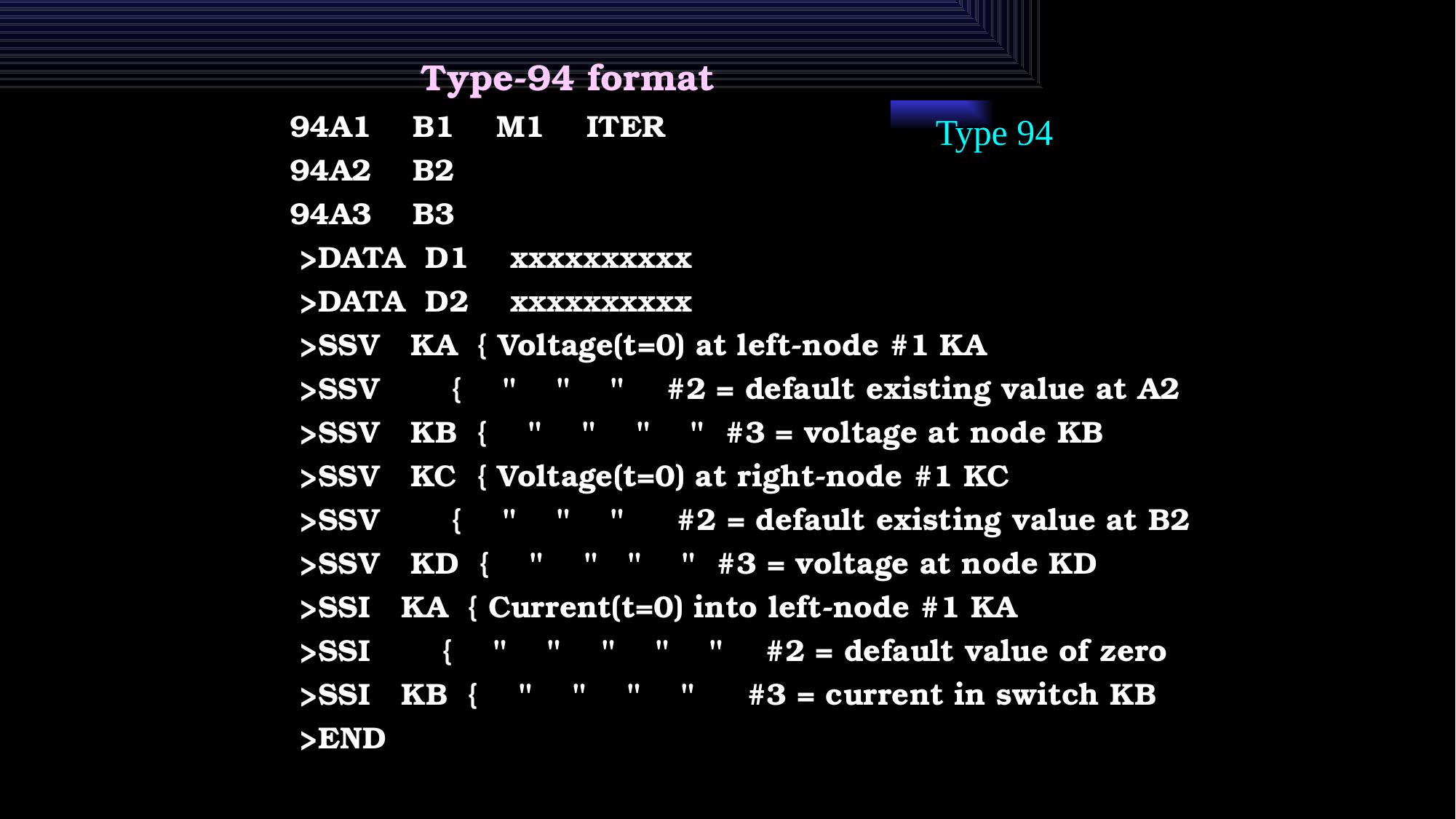

Type-94 format
94A1    B1    M1    ITER
94A2    B2
94A3    B3
 >DATA  D1    xxxxxxxxxx
 >DATA  D2    xxxxxxxxxx
 >SSV   KA  { Voltage(t=0) at left-node #1 KA
 >SSV       {    "    "    "    #2 = default existing value at A2
 >SSV   KB  {    "    "    "    "  #3 = voltage at node KB
 >SSV   KC  { Voltage(t=0) at right-node #1 KC
 >SSV       {    "    "    "     #2 = default existing value at B2
 >SSV   KD  {    "    "   "    "  #3 = voltage at node KD
 >SSI   KA  { Current(t=0) into left-node #1 KA
 >SSI       {    "    "    "    "    "    #2 = default value of zero
 >SSI   KB  {    "    "    "    "     #3 = current in switch KB
 >END
Type 94